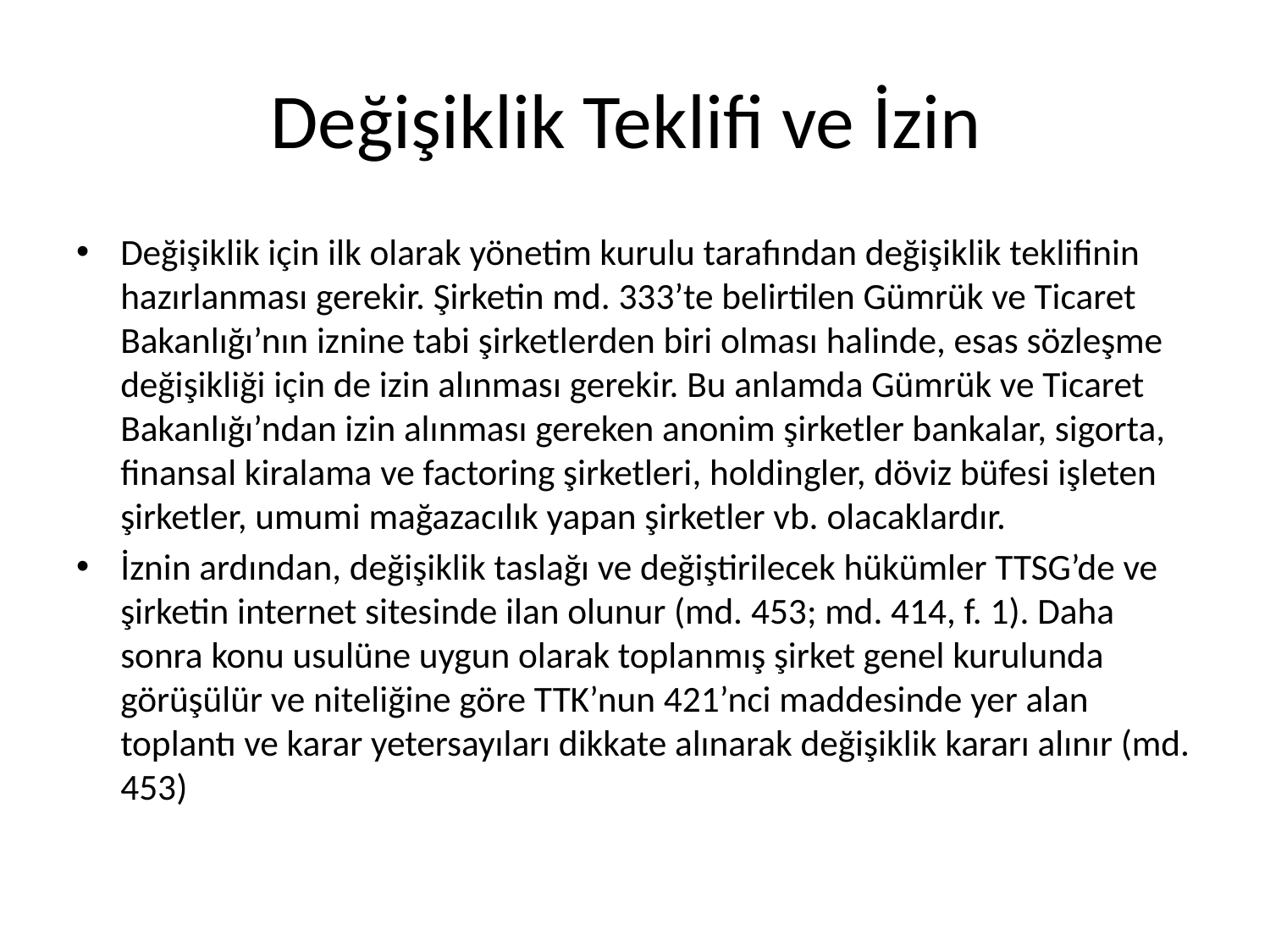

# Değişiklik Teklifi ve İzin
Değişiklik için ilk olarak yönetim kurulu tarafından değişiklik teklifinin hazırlanması gerekir. Şirketin md. 333’te belirtilen Gümrük ve Ticaret Bakanlığı’nın iznine tabi şirketlerden biri olması halinde, esas sözleşme değişikliği için de izin alınması gerekir. Bu anlamda Gümrük ve Ticaret Bakanlığı’ndan izin alınması gereken anonim şirketler bankalar, sigorta, finansal kiralama ve factoring şirketleri, holdingler, döviz büfesi işleten şirketler, umumi mağazacılık yapan şirketler vb. olacaklardır.
İznin ardından, değişiklik taslağı ve değiştirilecek hükümler TTSG’de ve şirketin internet sitesinde ilan olunur (md. 453; md. 414, f. 1). Daha sonra konu usulüne uygun olarak toplanmış şirket genel kurulunda görüşülür ve niteliğine göre TTK’nun 421’nci maddesinde yer alan toplantı ve karar yetersayıları dikkate alınarak değişiklik kararı alınır (md. 453)